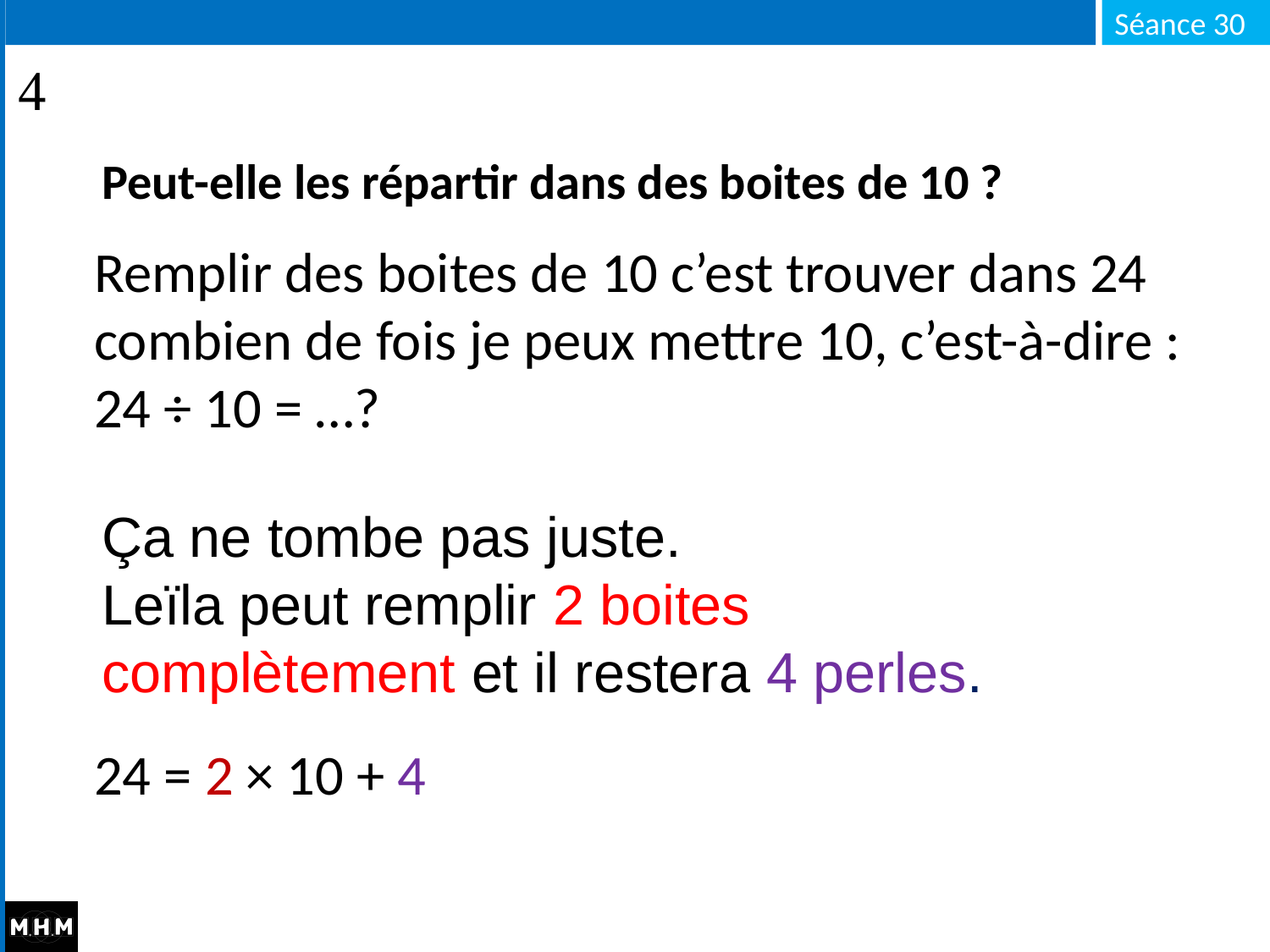

Peut-elle les répartir dans des boites de 10 ?
Remplir des boites de 10 c’est trouver dans 24 combien de fois je peux mettre 10, c’est-à-dire : 24 ÷ 10 = …?
Ça ne tombe pas juste.
Leïla peut remplir 2 boites complètement et il restera 4 perles.
24 = 2 × 10 + 4